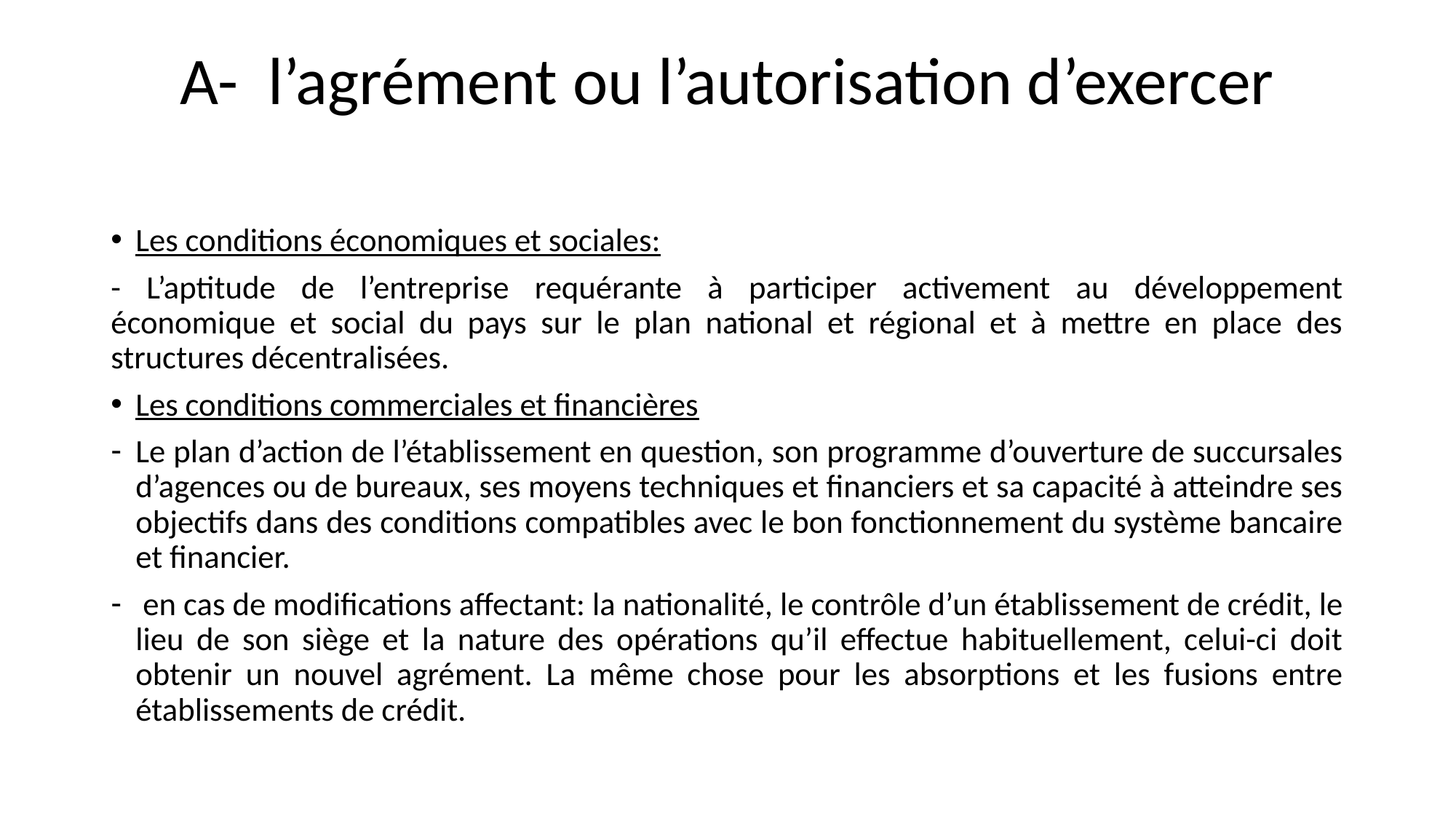

# A-  l’agrément ou l’autorisation d’exercer
Les conditions économiques et sociales:
- L’aptitude de l’entreprise requérante à participer activement au développement économique et social du pays sur le plan national et régional et à mettre en place des structures décentralisées.
Les conditions commerciales et financières
Le plan d’action de l’établissement en question, son programme d’ouverture de succursales d’agences ou de bureaux, ses moyens techniques et financiers et sa capacité à atteindre ses objectifs dans des conditions compatibles avec le bon fonctionnement du système bancaire et financier.
 en cas de modifications affectant: la nationalité, le contrôle d’un établissement de crédit, le lieu de son siège et la nature des opérations qu’il effectue habituellement, celui-ci doit obtenir un nouvel agrément. La même chose pour les absorptions et les fusions entre établissements de crédit.